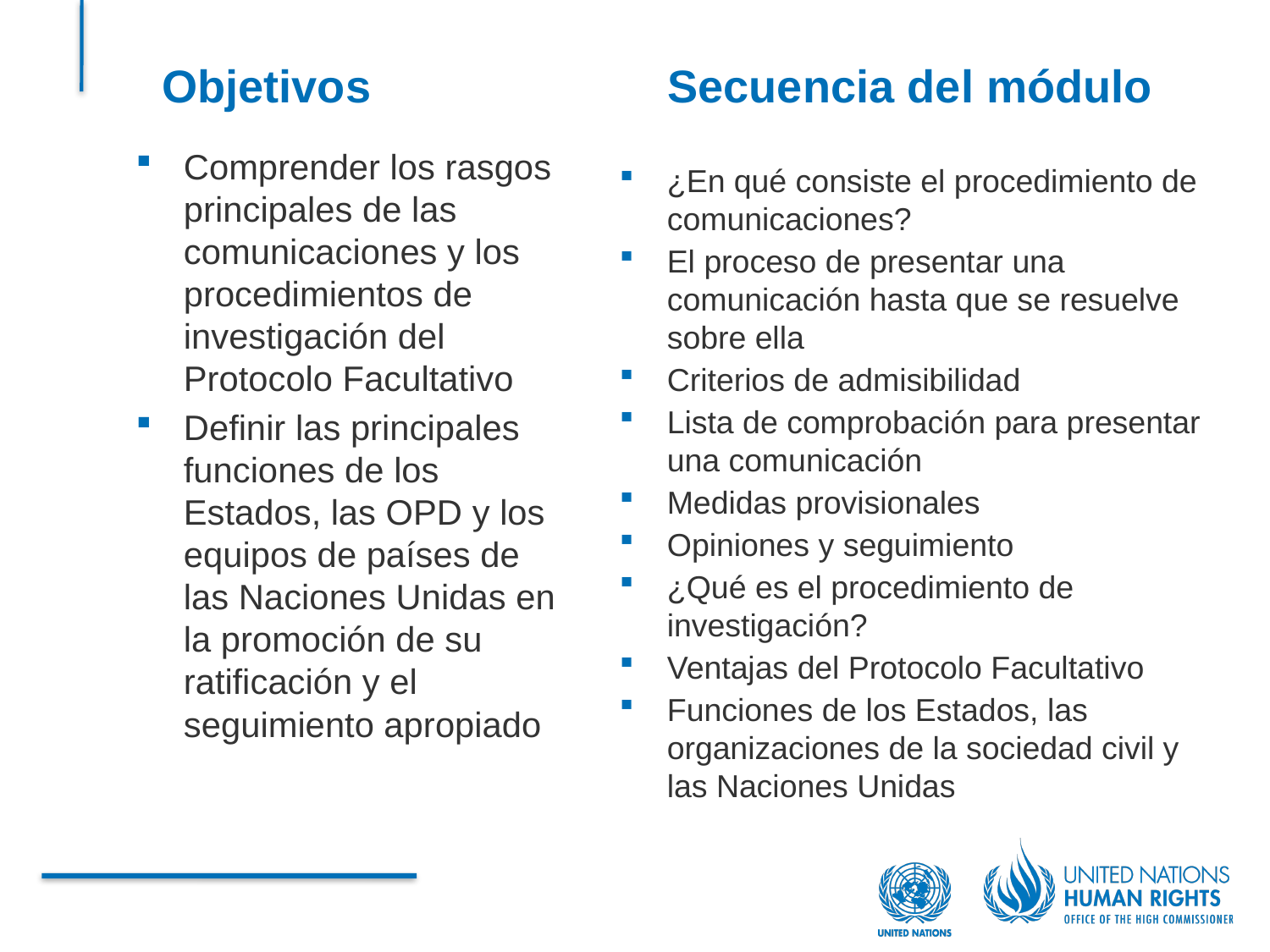

Objetivos
Secuencia del módulo
Comprender los rasgos principales de las comunicaciones y los procedimientos de investigación del Protocolo Facultativo
Definir las principales funciones de los Estados, las OPD y los equipos de países de las Naciones Unidas en la promoción de su ratificación y el seguimiento apropiado

¿En qué consiste el procedimiento de comunicaciones?
El proceso de presentar una comunicación hasta que se resuelve sobre ella
Criterios de admisibilidad
Lista de comprobación para presentar una comunicación
Medidas provisionales
Opiniones y seguimiento
¿Qué es el procedimiento de investigación?
Ventajas del Protocolo Facultativo
Funciones de los Estados, las organizaciones de la sociedad civil y las Naciones Unidas